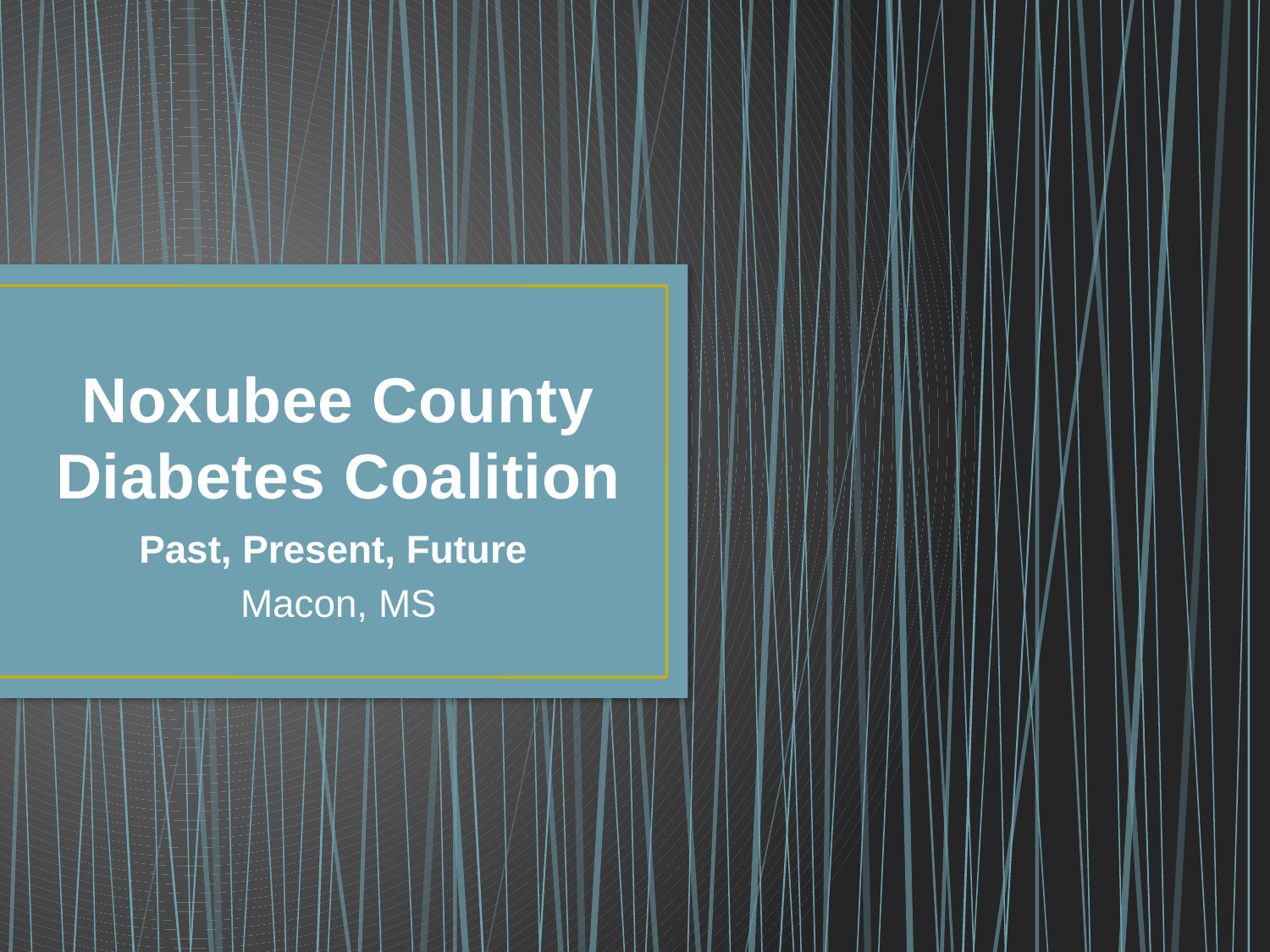

# Noxubee County Diabetes Coalition
Past, Present, Future
Macon, MS